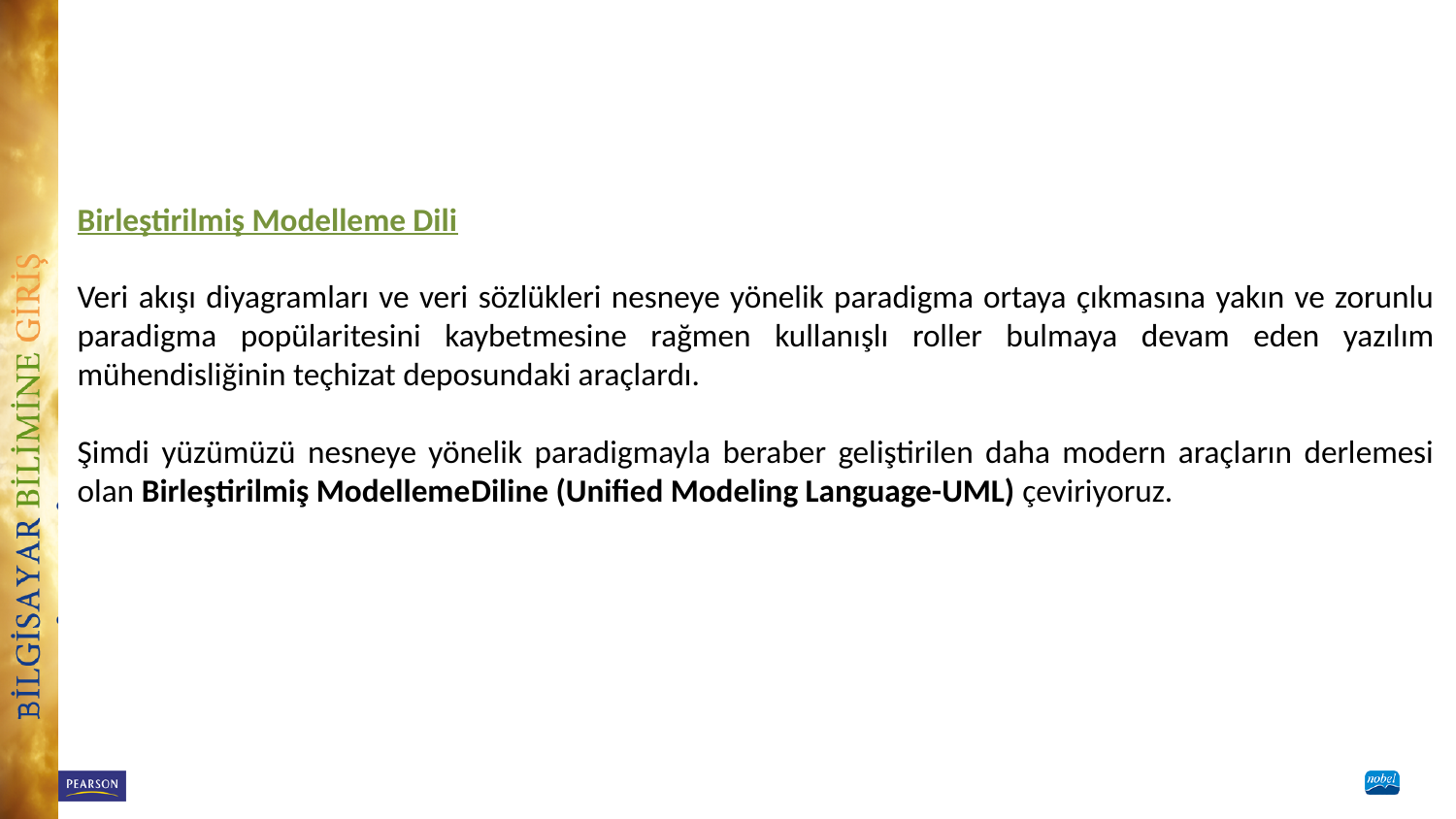

Birleştirilmiş Modelleme Dili

Veri akışı diyagramları ve veri sözlükleri nesneye yönelik paradigma ortaya çıkmasına yakın ve zorunlu paradigma popülaritesini kaybetmesine rağmen kullanışlı roller bulmaya devam eden yazılım mühendisliğinin teçhizat deposundaki araçlardı.

Şimdi yüzümüzü nesneye yönelik paradigmayla beraber geliştirilen daha modern araçların derlemesi olan Birleştirilmiş ModellemeDiline (Unified Modeling Language-UML) çeviriyoruz.